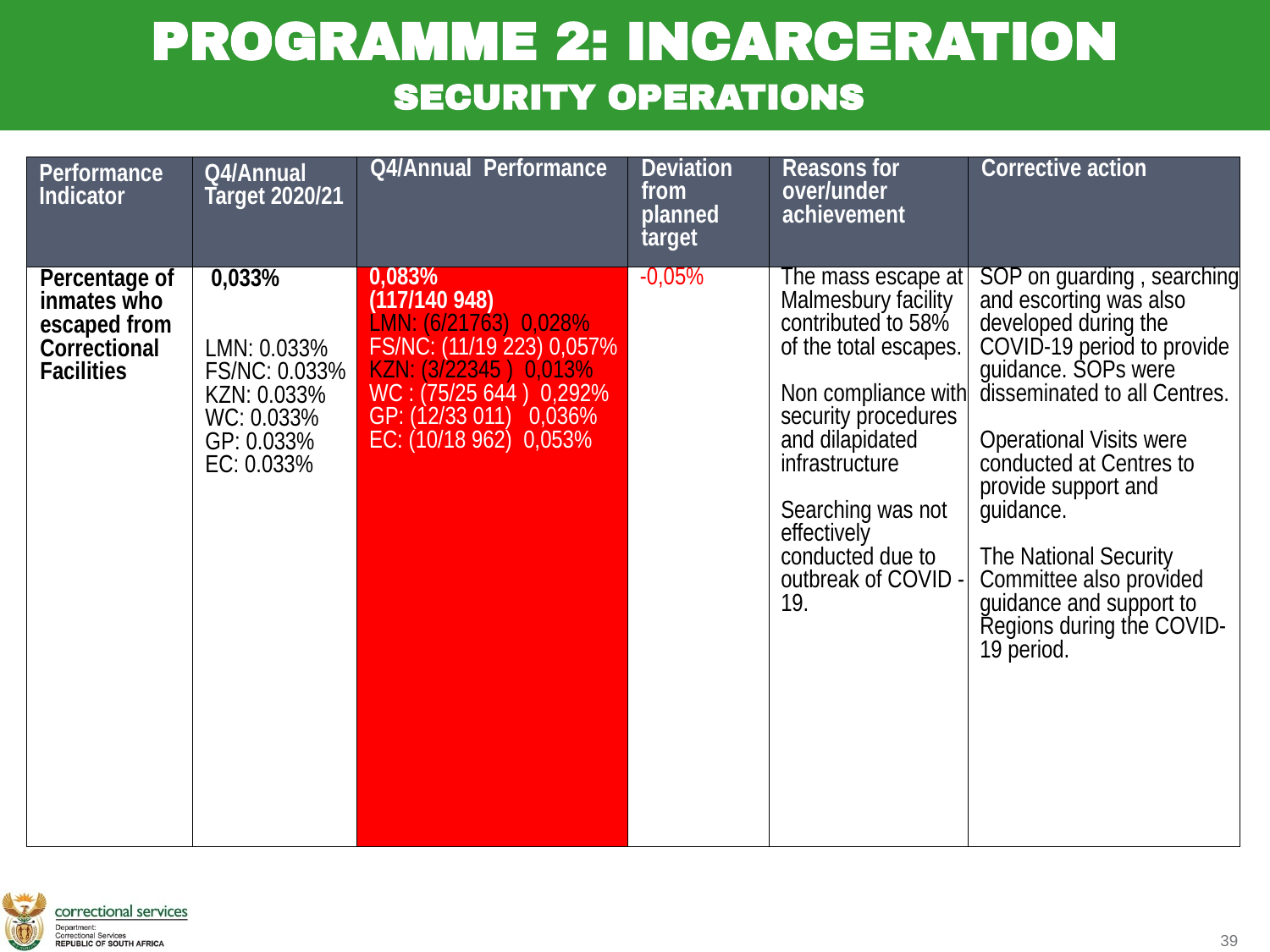

PROGRAMME 2: INCARCERATION
SECURITY OPERATIONS
| Performance Indicator | Q4/Annual Target 2020/21 | Q4/Annual Performance | Deviation from planned target | Reasons for over/under achievement | Corrective action |
| --- | --- | --- | --- | --- | --- |
| Percentage of inmates who escaped from Correctional Facilities | 0,033% LMN: 0.033% FS/NC: 0.033% KZN: 0.033% WC: 0.033% GP: 0.033% EC: 0.033% | 0,083% (117/140 948) LMN: (6/21763) 0,028% FS/NC: (11/19 223) 0,057% KZN: (3/22345 ) 0,013% WC : (75/25 644 ) 0,292% GP: (12/33 011) 0,036% EC: (10/18 962) 0,053% | -0,05% | The mass escape at Malmesbury facility contributed to 58% of the total escapes. Non compliance with security procedures and dilapidated infrastructure Searching was not effectively conducted due to outbreak of COVID -19. | SOP on guarding , searching and escorting was also developed during the COVID-19 period to provide guidance. SOPs were disseminated to all Centres. Operational Visits were conducted at Centres to provide support and guidance. The National Security Committee also provided guidance and support to Regions during the COVID-19 period. |